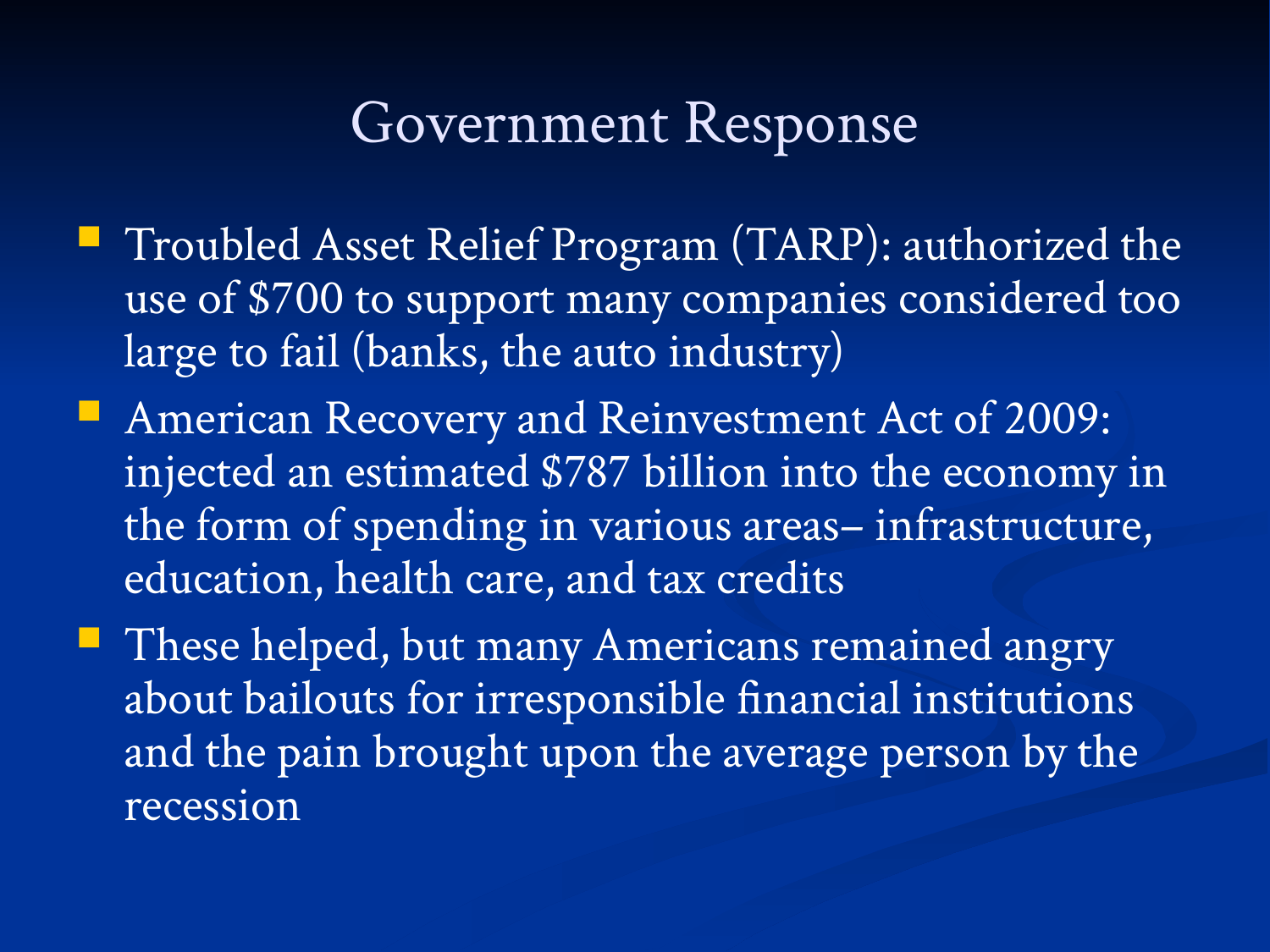

Government Response
# Troubled Asset Relief Program (TARP): authorized the use of $700 to support many companies considered too large to fail (banks, the auto industry)
American Recovery and Reinvestment Act of 2009: injected an estimated $787 billion into the economy in the form of spending in various areas– infrastructure, education, health care, and tax credits
These helped, but many Americans remained angry about bailouts for irresponsible financial institutions and the pain brought upon the average person by the recession